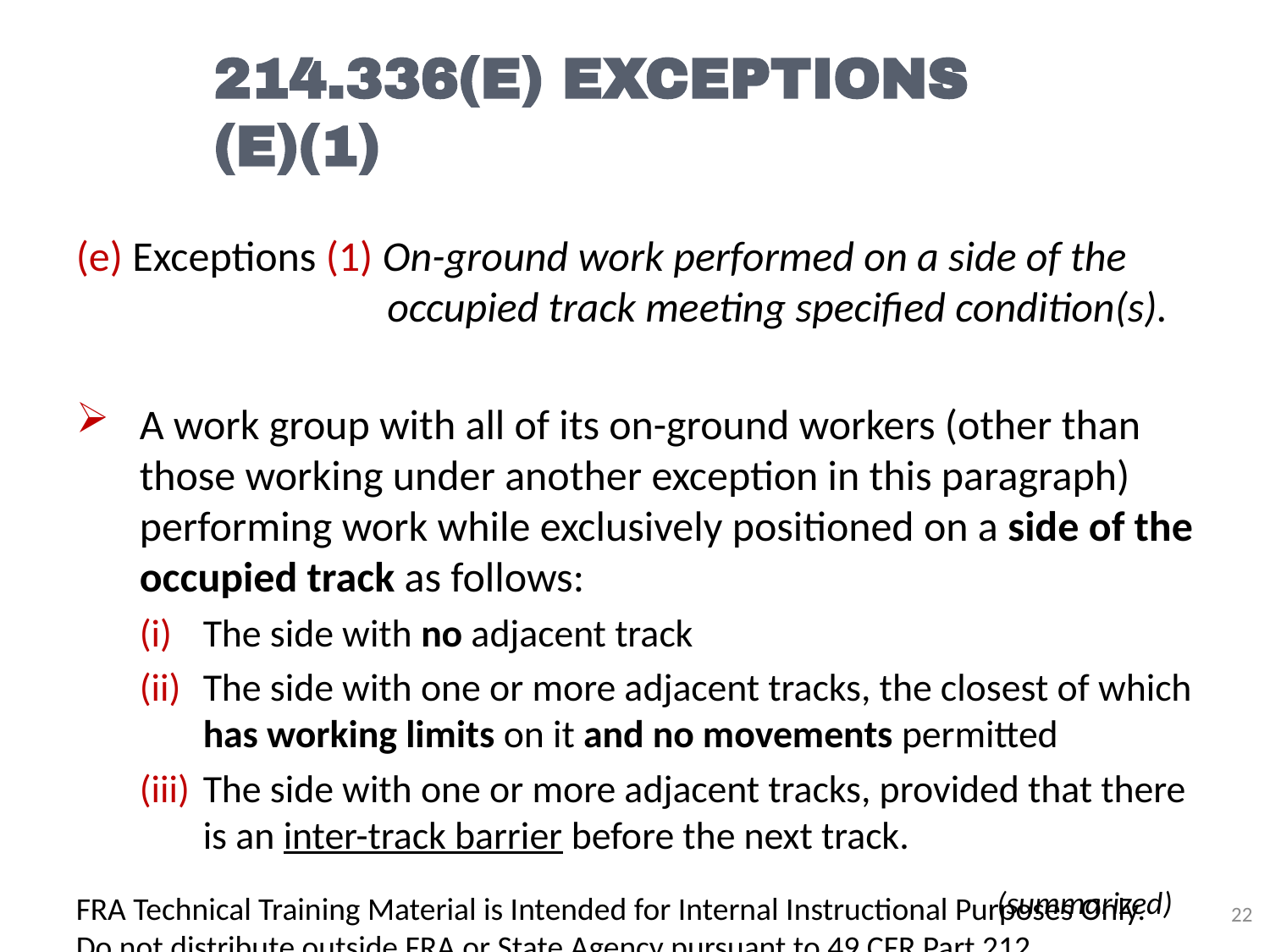

# 214.336(e) Exceptions (e)(1)
(e) Exceptions (1) On-ground work performed on a side of the
		      occupied track meeting specified condition(s).

A work group with all of its on-ground workers (other than those working under another exception in this paragraph) performing work while exclusively positioned on a side of the occupied track as follows:
The side with no adjacent track
The side with one or more adjacent tracks, the closest of which has working limits on it and no movements permitted
The side with one or more adjacent tracks, provided that there is an inter-track barrier before the next track.
(summarized)
FRA Technical Training Material is Intended for Internal Instructional Purposes Only.
Do not distribute outside FRA or State Agency pursuant to 49 CFR Part 212.
22